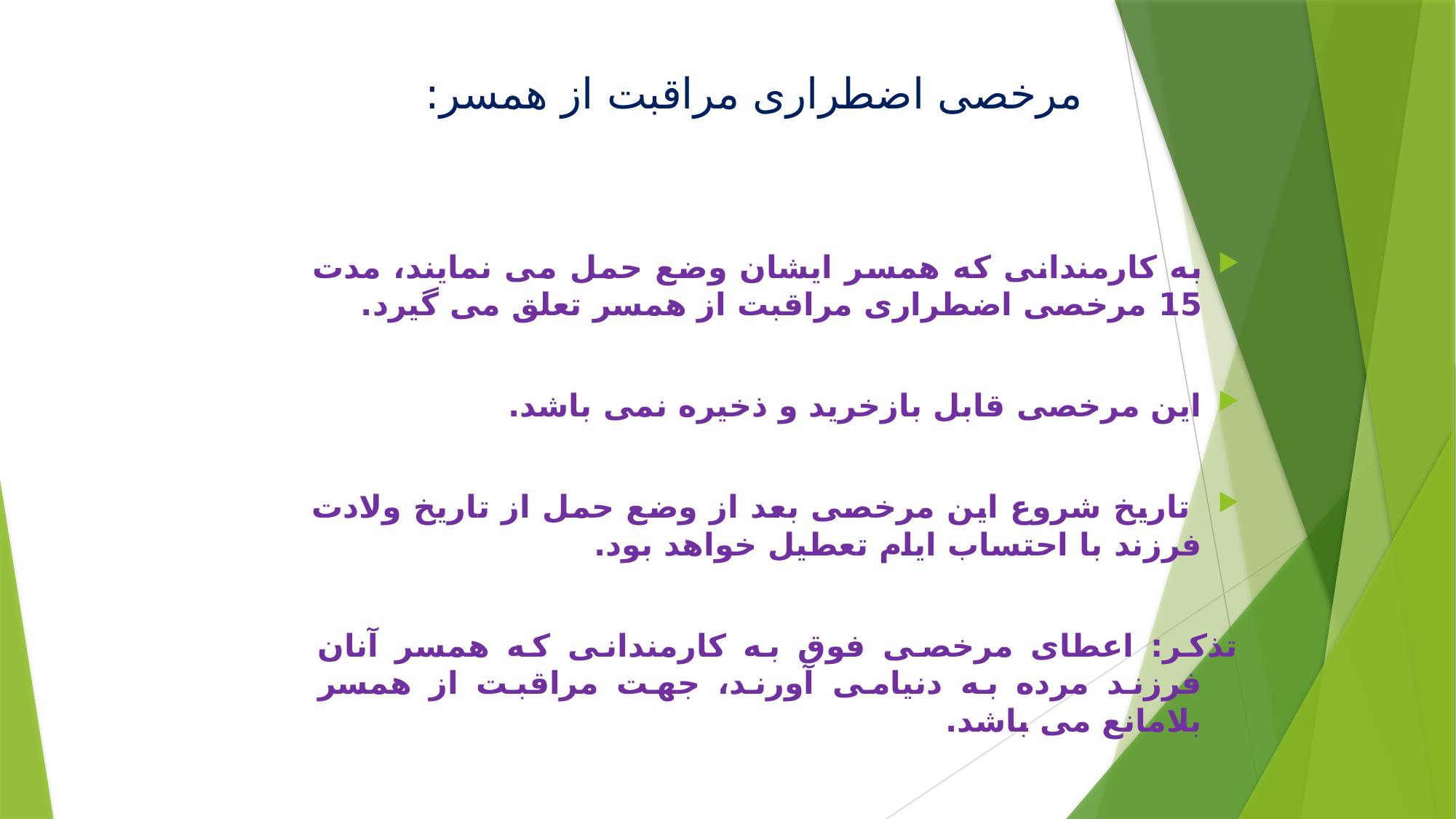

# مرخصی اضطراری مراقبت از همسر:

به کارمندانی که همسر ایشان وضع حمل می نمایند، مدت 15 مرخصی اضطراری مراقبت از همسر تعلق می گیرد.

این مرخصی قابل بازخرید و ذخیره نمی باشد.

 تاریخ شروع این مرخصی بعد از وضع حمل از تاریخ ولادت فرزند با احتساب ایام تعطیل خواهد بود.

تذکر: اعطای مرخصی فوق به کارمندانی که همسر آنان فرزند مرده به دنیامی آورند، جهت مراقبت از همسر بلامانع می باشد.